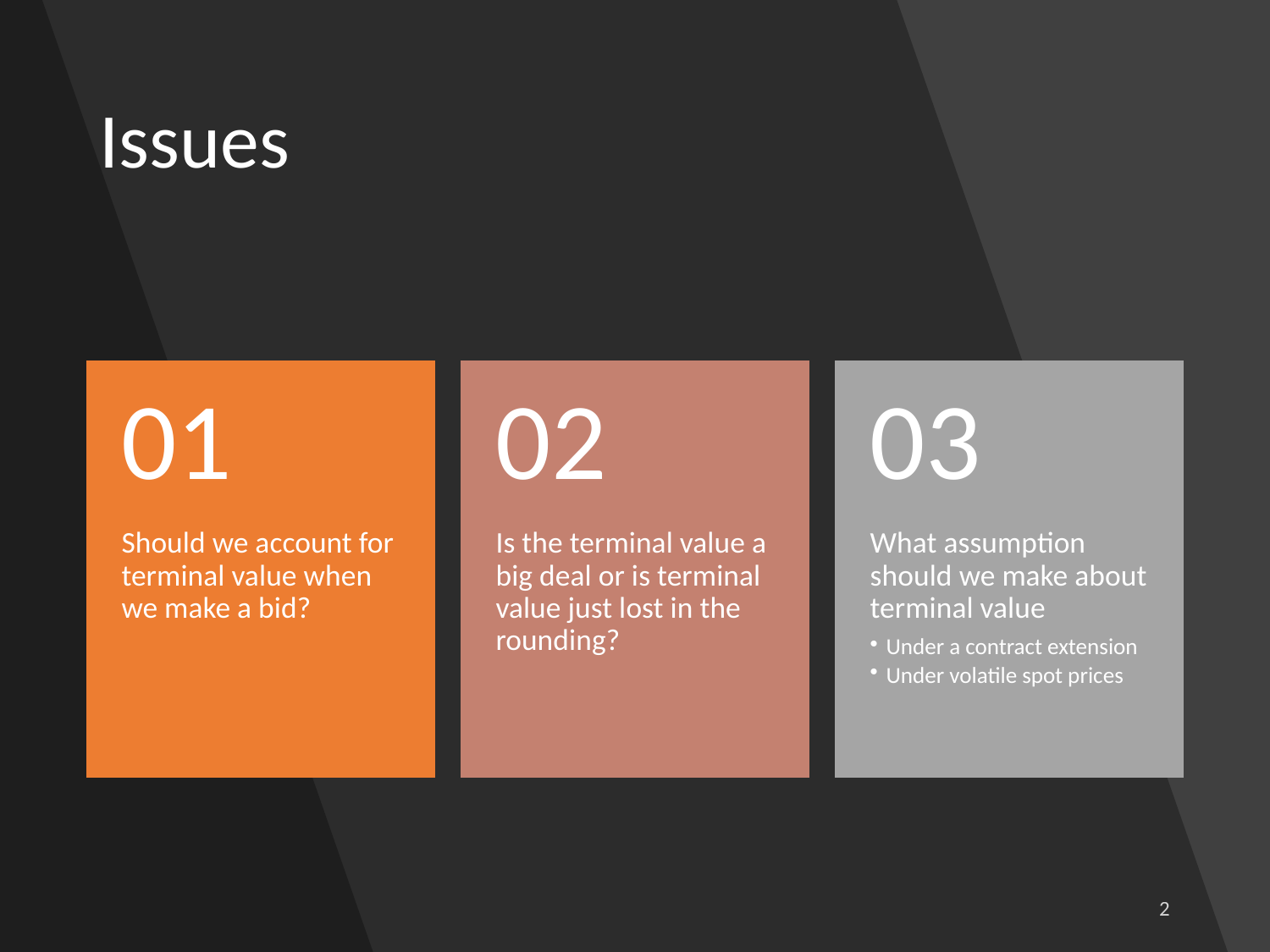

# Issues
Should we account for terminal value when we make a bid?
01
Is the terminal value a big deal or is terminal value just lost in the rounding?
02
What assumption should we make about terminal value
Under a contract extension
Under volatile spot prices
03
2